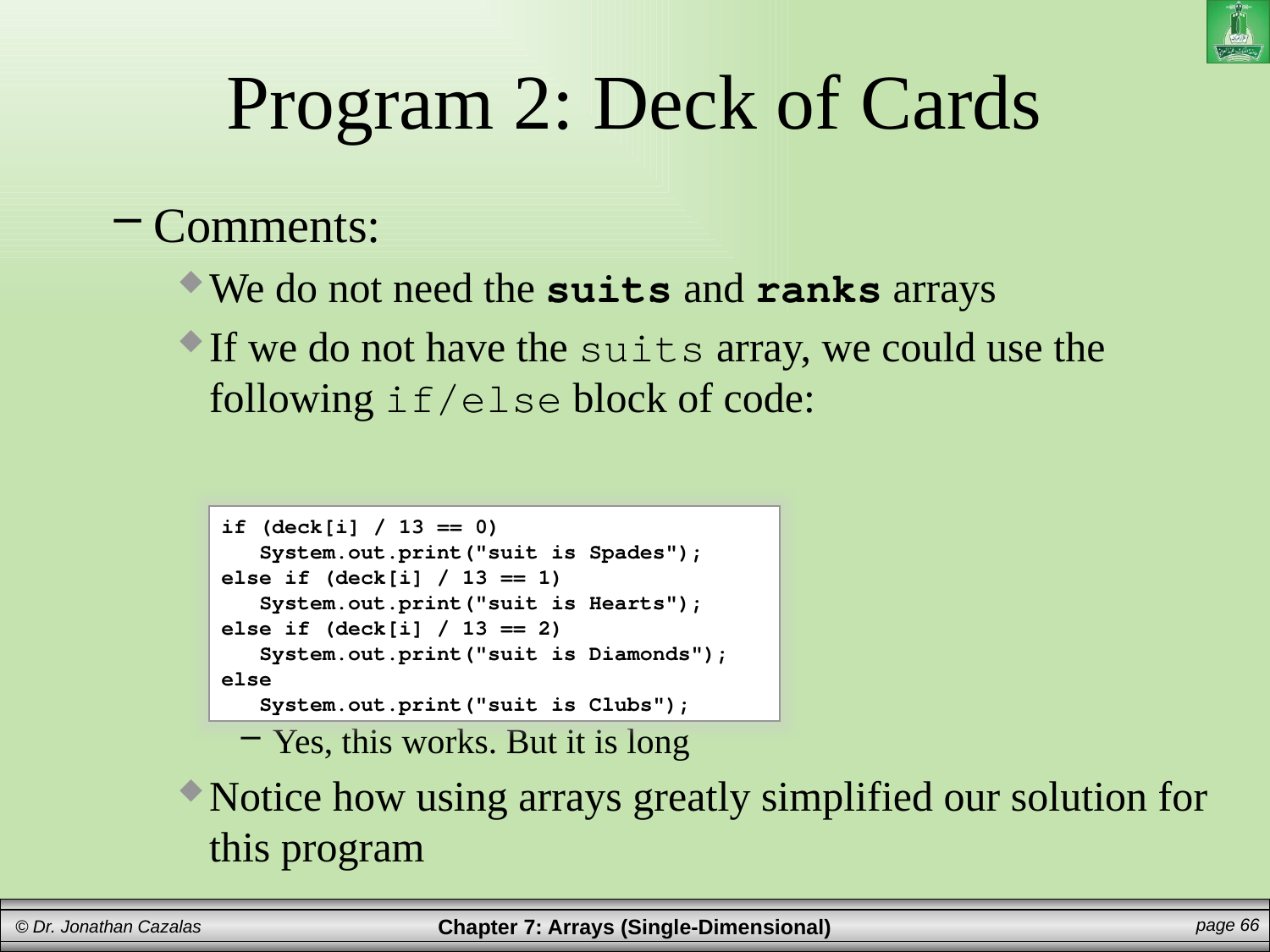

# Program 2: Deck of Cards
Comments:
We do not need the suits and ranks arrays
If we do not have the suits array, we could use the following if/else block of code:

Yes, this works. But it is long
Notice how using arrays greatly simplified our solution for this program
if (deck[i] / 13 == 0)
   System.out.print("suit is Spades");
else if (deck[i] / 13 == 1)
   System.out.print("suit is Hearts");
else if (deck[i] / 13 == 2)
   System.out.print("suit is Diamonds");
else
   System.out.print("suit is Clubs");